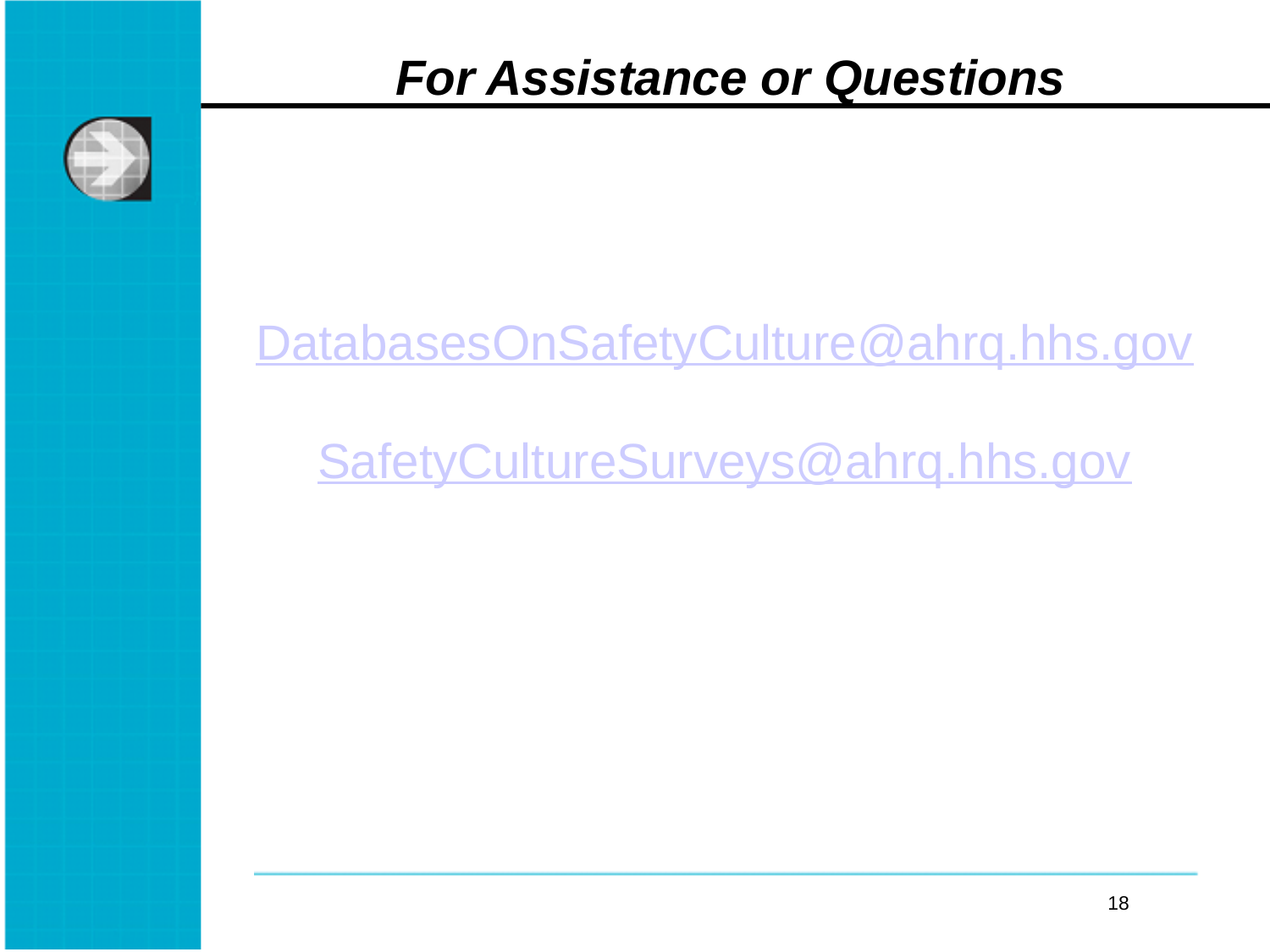

# For Assistance or Questions

DatabasesOnSafetyCulture@ahrq.hhs.gov

SafetyCultureSurveys@ahrq.hhs.gov